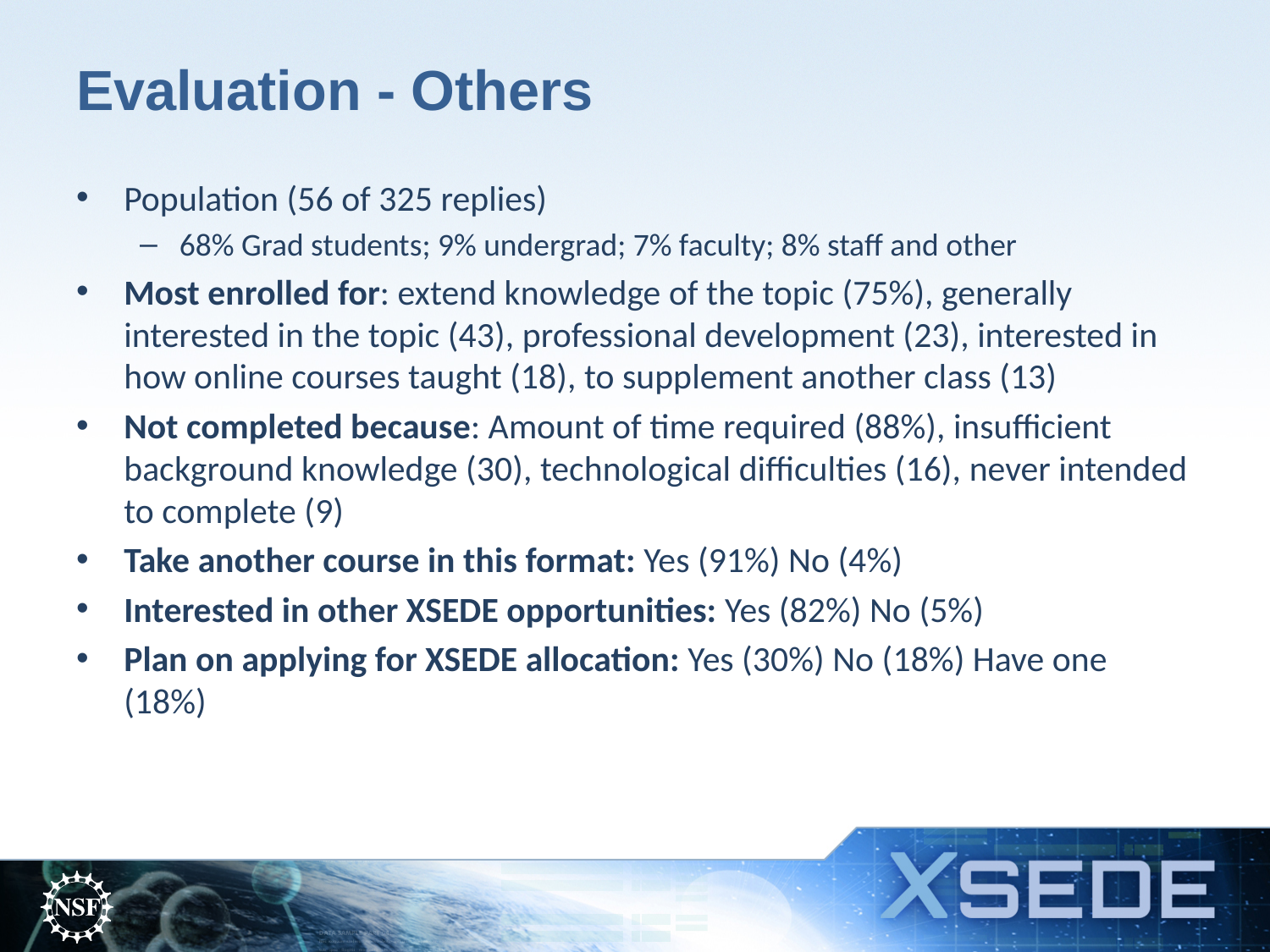

# Evaluation - Others
Population (56 of 325 replies)
68% Grad students; 9% undergrad; 7% faculty; 8% staff and other
Most enrolled for: extend knowledge of the topic (75%), generally interested in the topic (43), professional development (23), interested in how online courses taught (18), to supplement another class (13)
Not completed because: Amount of time required (88%), insufficient background knowledge (30), technological difficulties (16), never intended to complete (9)
Take another course in this format: Yes (91%) No (4%)
Interested in other XSEDE opportunities: Yes (82%) No (5%)
Plan on applying for XSEDE allocation: Yes (30%) No (18%) Have one (18%)